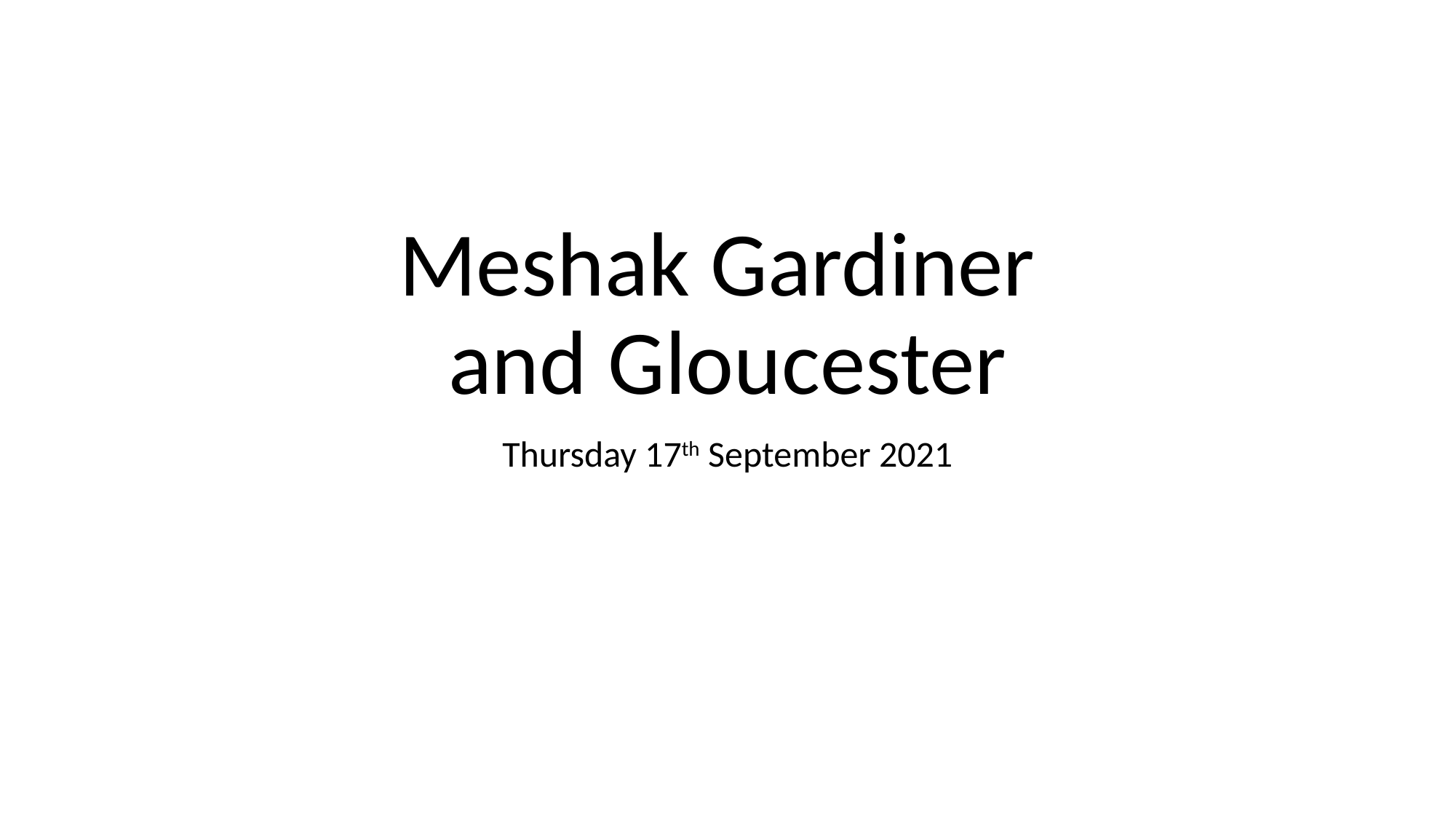

# Meshak Gardiner and Gloucester
Thursday 17th September 2021